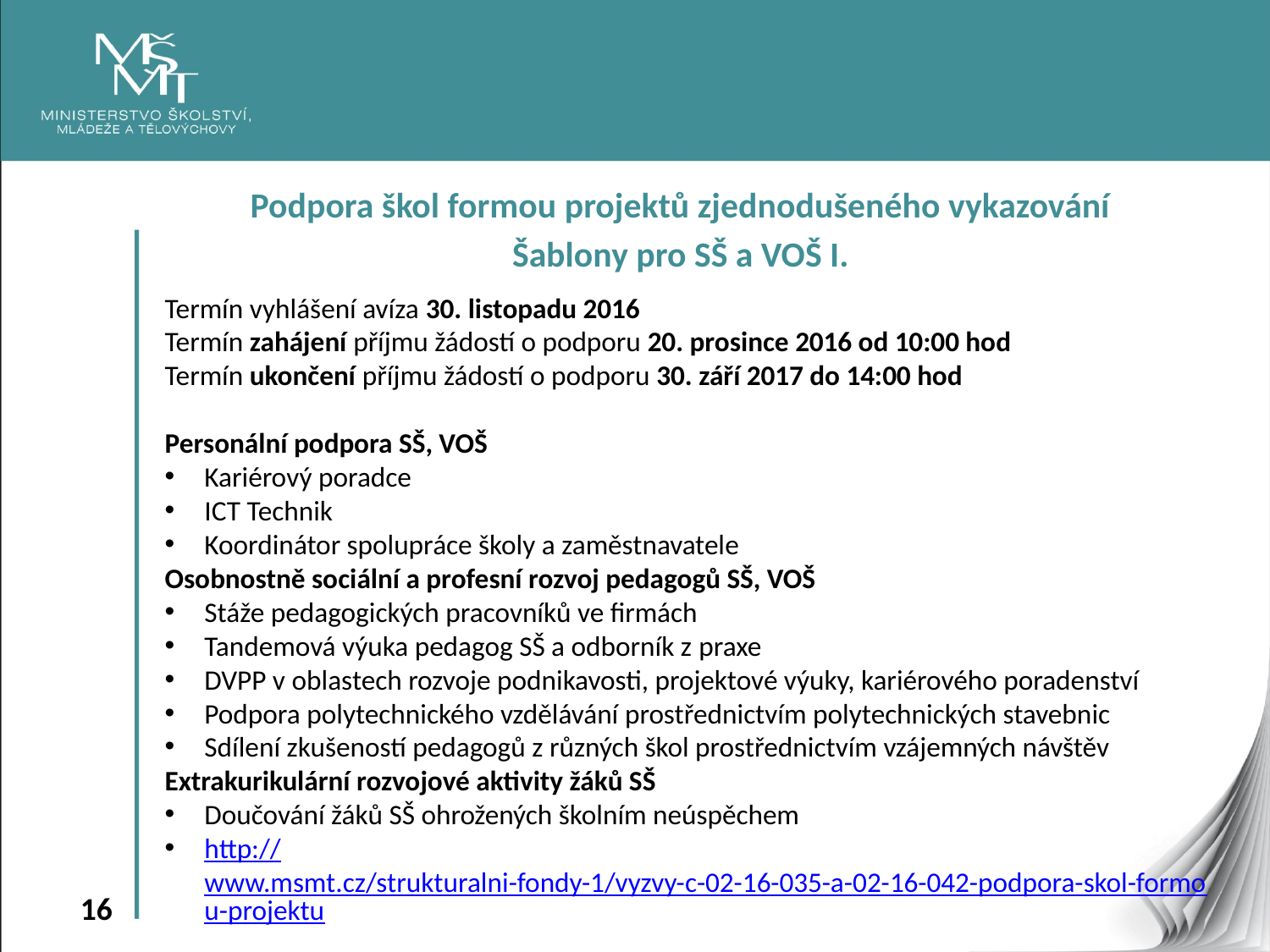

Podpora škol formou projektů zjednodušeného vykazování
Šablony pro SŠ a VOŠ I.

Termín vyhlášení avíza 30. listopadu 2016
Termín zahájení příjmu žádostí o podporu 20. prosince 2016 od 10:00 hod
Termín ukončení příjmu žádostí o podporu 30. září 2017 do 14:00 hod

Personální podpora SŠ, VOŠ
Kariérový poradce
ICT Technik
Koordinátor spolupráce školy a zaměstnavatele
Osobnostně sociální a profesní rozvoj pedagogů SŠ, VOŠ
Stáže pedagogických pracovníků ve firmách
Tandemová výuka pedagog SŠ a odborník z praxe
DVPP v oblastech rozvoje podnikavosti, projektové výuky, kariérového poradenství
Podpora polytechnického vzdělávání prostřednictvím polytechnických stavebnic
Sdílení zkušeností pedagogů z různých škol prostřednictvím vzájemných návštěv
Extrakurikulární rozvojové aktivity žáků SŠ
Doučování žáků SŠ ohrožených školním neúspěchem
http://www.msmt.cz/strukturalni-fondy-1/vyzvy-c-02-16-035-a-02-16-042-podpora-skol-formou-projektu